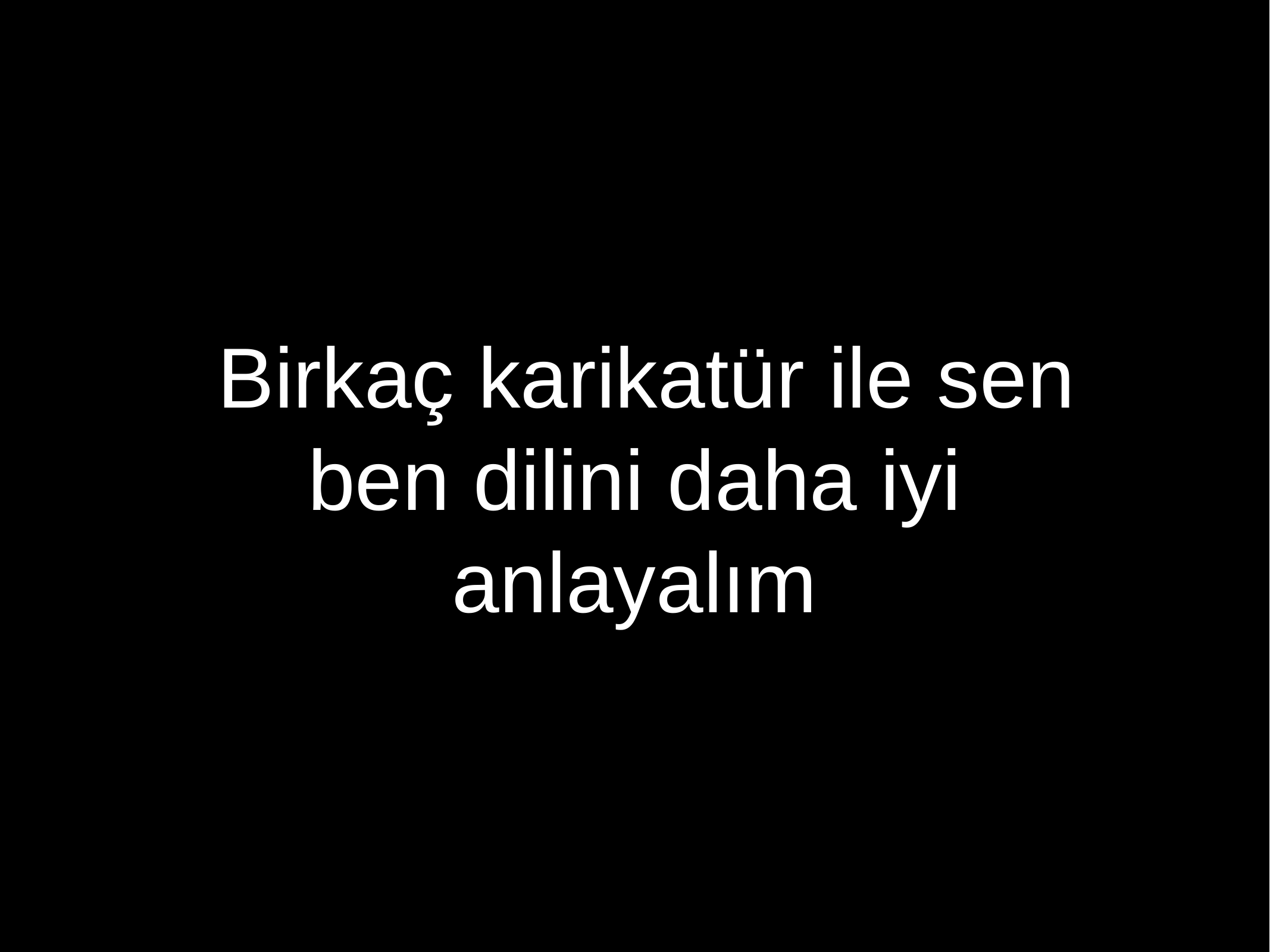

# Birkaç karikatür ile sen ben dilini daha iyi anlayalım